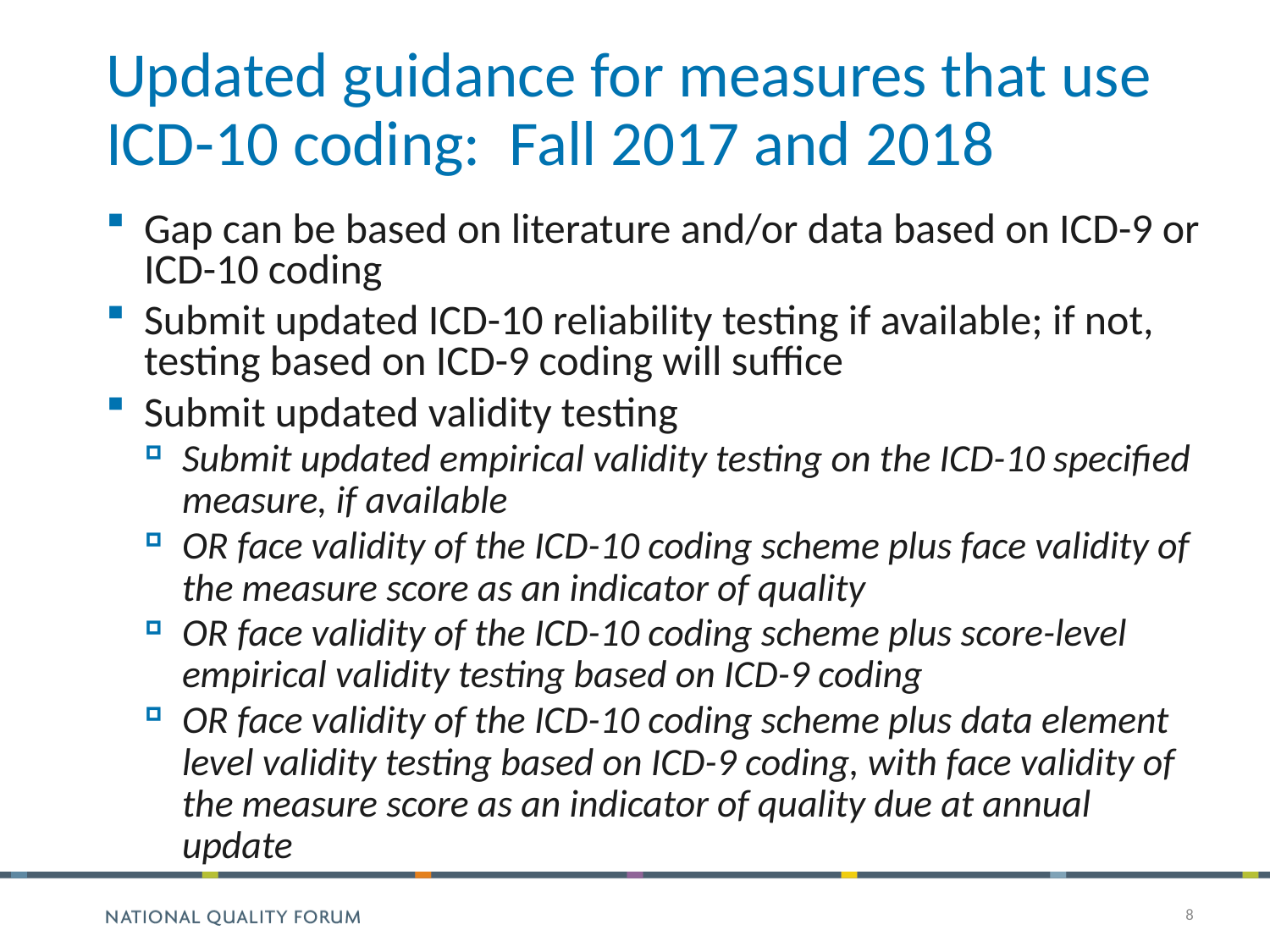

# Updated guidance for measures that use ICD-10 coding:  Fall 2017 and 2018
Gap can be based on literature and/or data based on ICD-9 or ICD-10 coding
Submit updated ICD-10 reliability testing if available; if not, testing based on ICD-9 coding will suffice
Submit updated validity testing
Submit updated empirical validity testing on the ICD-10 specified measure, if available
OR face validity of the ICD-10 coding scheme plus face validity of the measure score as an indicator of quality
OR face validity of the ICD-10 coding scheme plus score-level empirical validity testing based on ICD-9 coding
OR face validity of the ICD-10 coding scheme plus data element level validity testing based on ICD-9 coding, with face validity of the measure score as an indicator of quality due at annual update

8